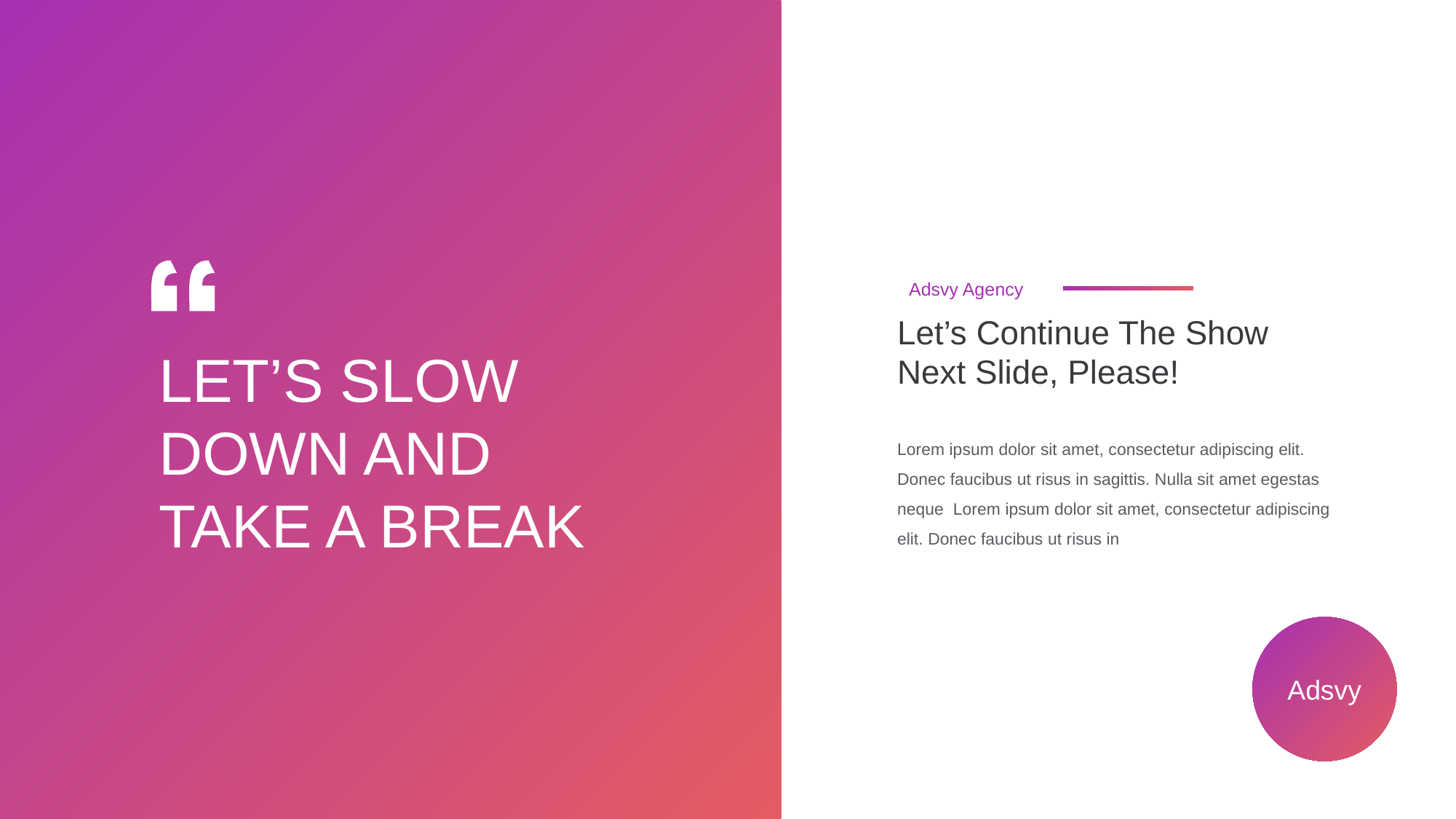

LET’S SLOW
DOWN AND
TAKE A BREAK
Adsvy Agency

Let’s Continue The Show
Next Slide, Please!
Lorem ipsum dolor sit amet, consectetur adipiscing elit. Donec faucibus ut risus in sagittis. Nulla sit amet egestas neque  Lorem ipsum dolor sit amet, consectetur adipiscing elit. Donec faucibus ut risus in

Adsvy